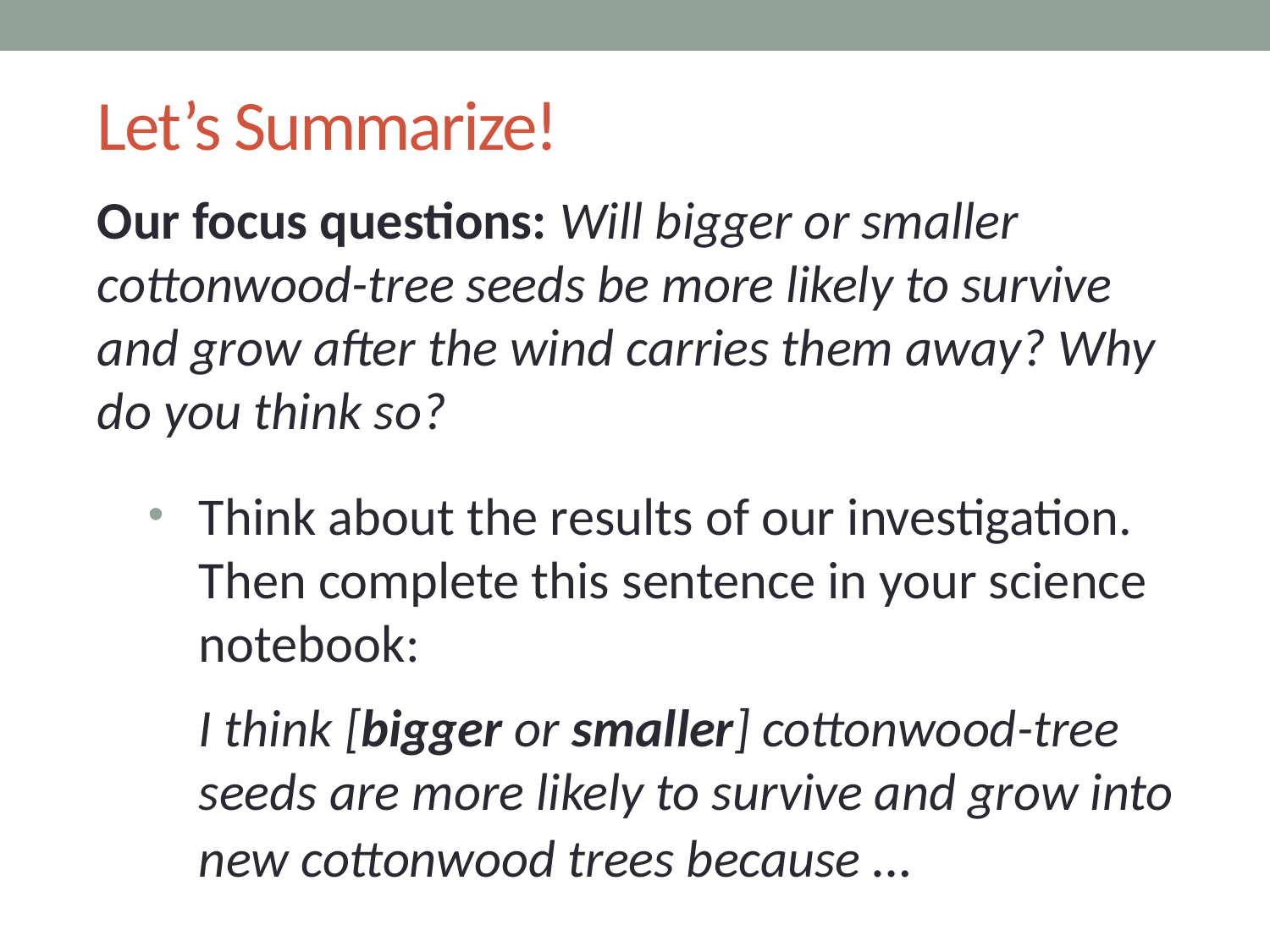

# Let’s Summarize!
Our focus questions: Will bigger or smaller cottonwood-tree seeds be more likely to survive and grow after the wind carries them away? Why do you think so?
Think about the results of our investigation. Then complete this sentence in your science notebook:
I think [bigger or smaller] cottonwood-tree seeds are more likely to survive and grow into new cottonwood trees because …